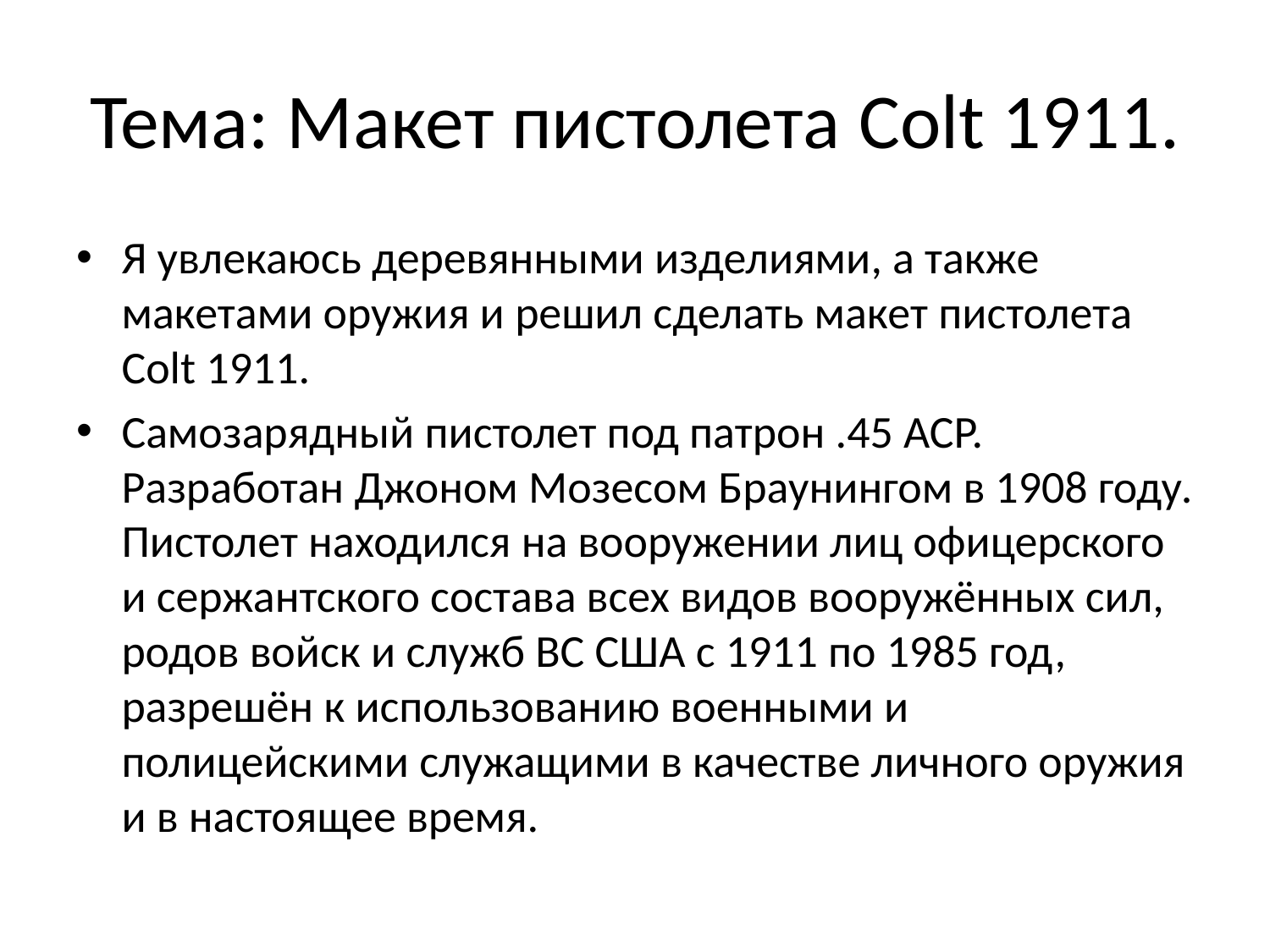

# Тема: Макет пистолета Colt 1911.
Я увлекаюсь деревянными изделиями, а также макетами оружия и решил сделать макет пистолета Colt 1911.
Самозарядный пистолет под патрон .45 ACP. Разработан Джоном Мозесом Браунингом в 1908 году. Пистолет находился на вооружении лиц офицерского и сержантского состава всех видов вооружённых сил, родов войск и служб ВС США с 1911 по 1985 год, разрешён к использованию военными и полицейскими служащими в качестве личного оружия и в настоящее время.